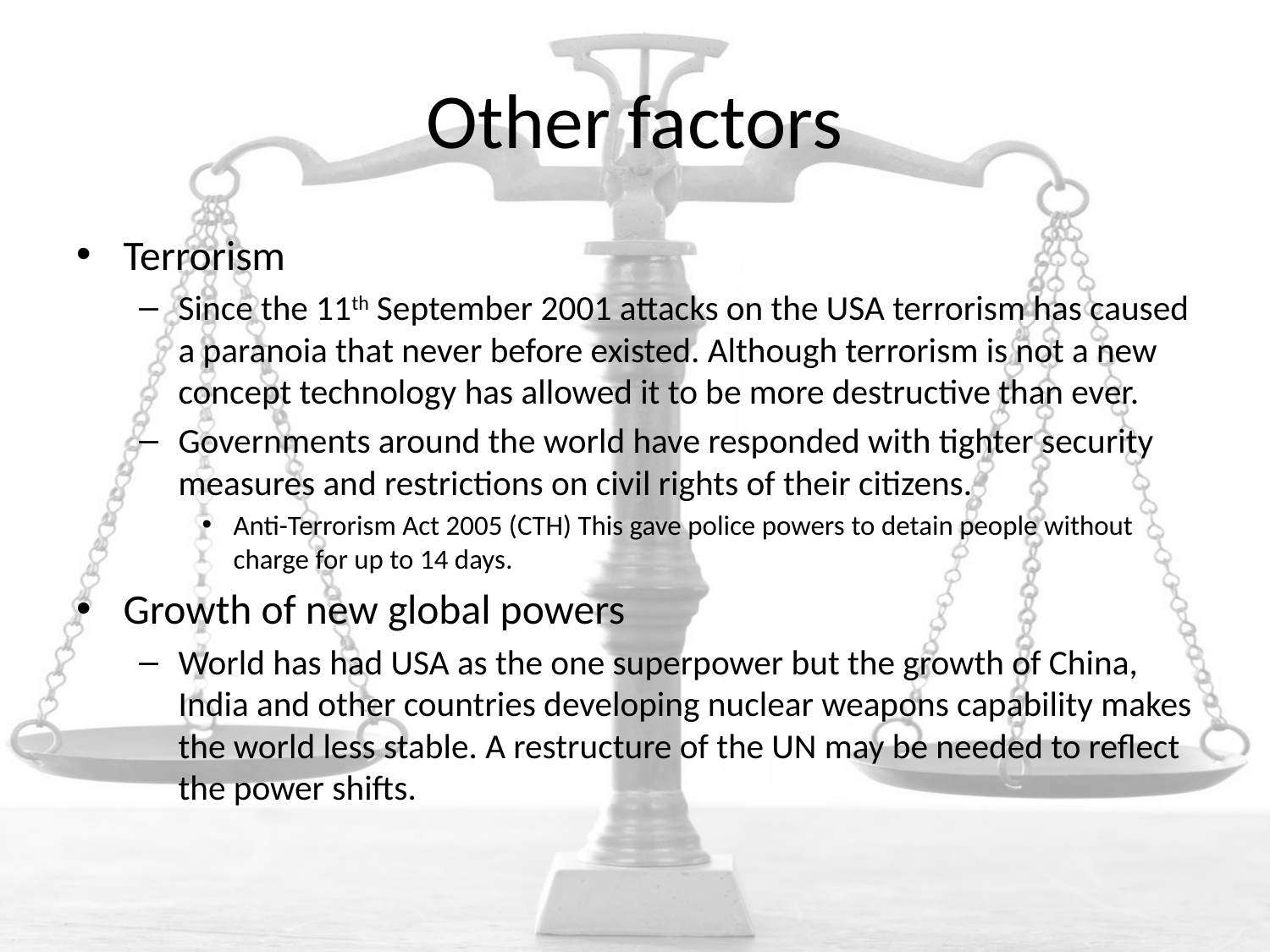

# Other factors
Terrorism
Since the 11th September 2001 attacks on the USA terrorism has caused a paranoia that never before existed. Although terrorism is not a new concept technology has allowed it to be more destructive than ever.
Governments around the world have responded with tighter security measures and restrictions on civil rights of their citizens.
Anti-Terrorism Act 2005 (CTH) This gave police powers to detain people without charge for up to 14 days.
Growth of new global powers
World has had USA as the one superpower but the growth of China, India and other countries developing nuclear weapons capability makes the world less stable. A restructure of the UN may be needed to reflect the power shifts.